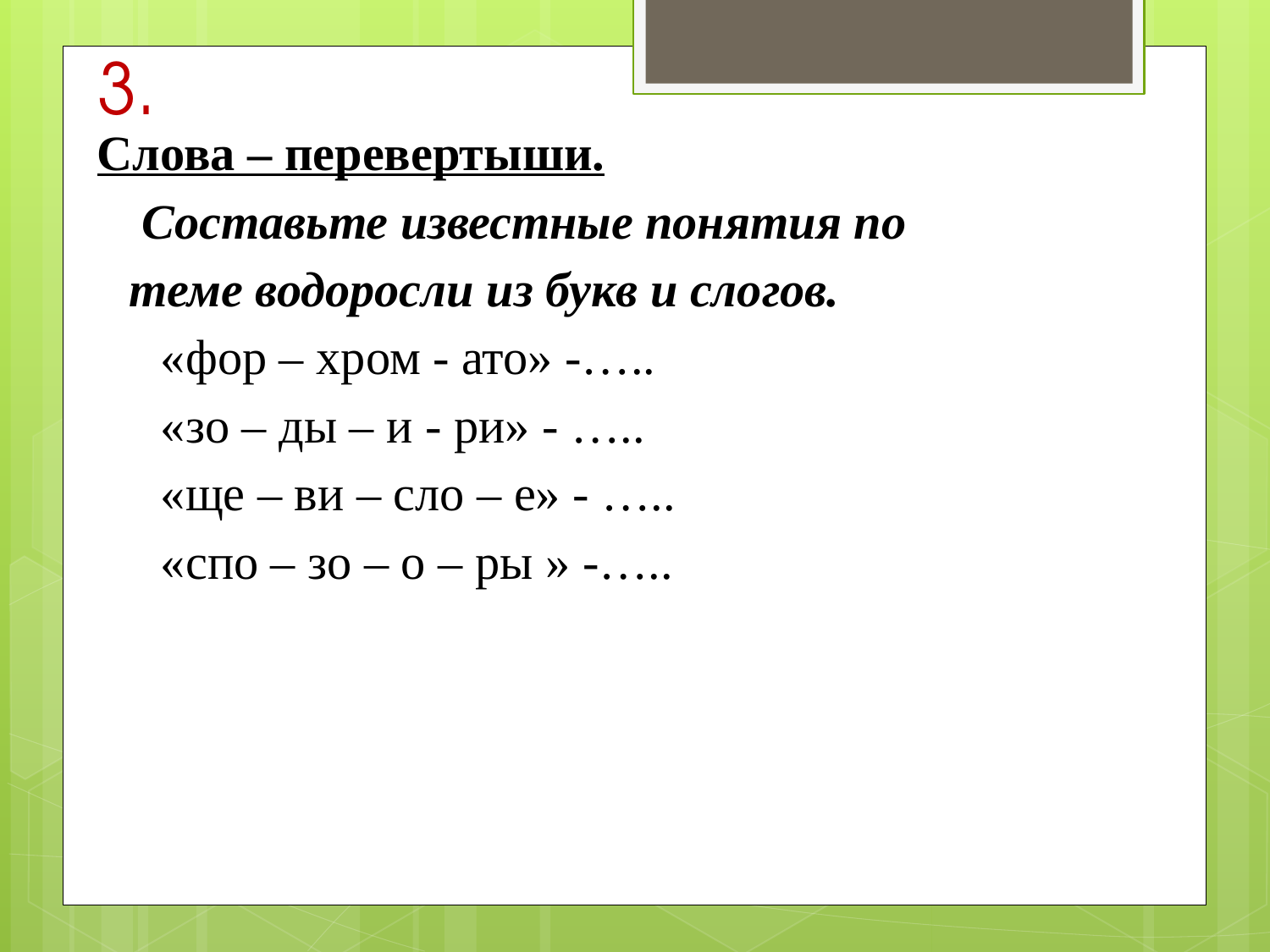

# 3.
Слова – перевертыши.
 Составьте известные понятия по теме водоросли из букв и слогов.
«фор – хром - ато» -…..
«зо – ды – и - ри» - …..
«ще – ви – сло – е» - …..
«спо – зо – о – ры » -…..